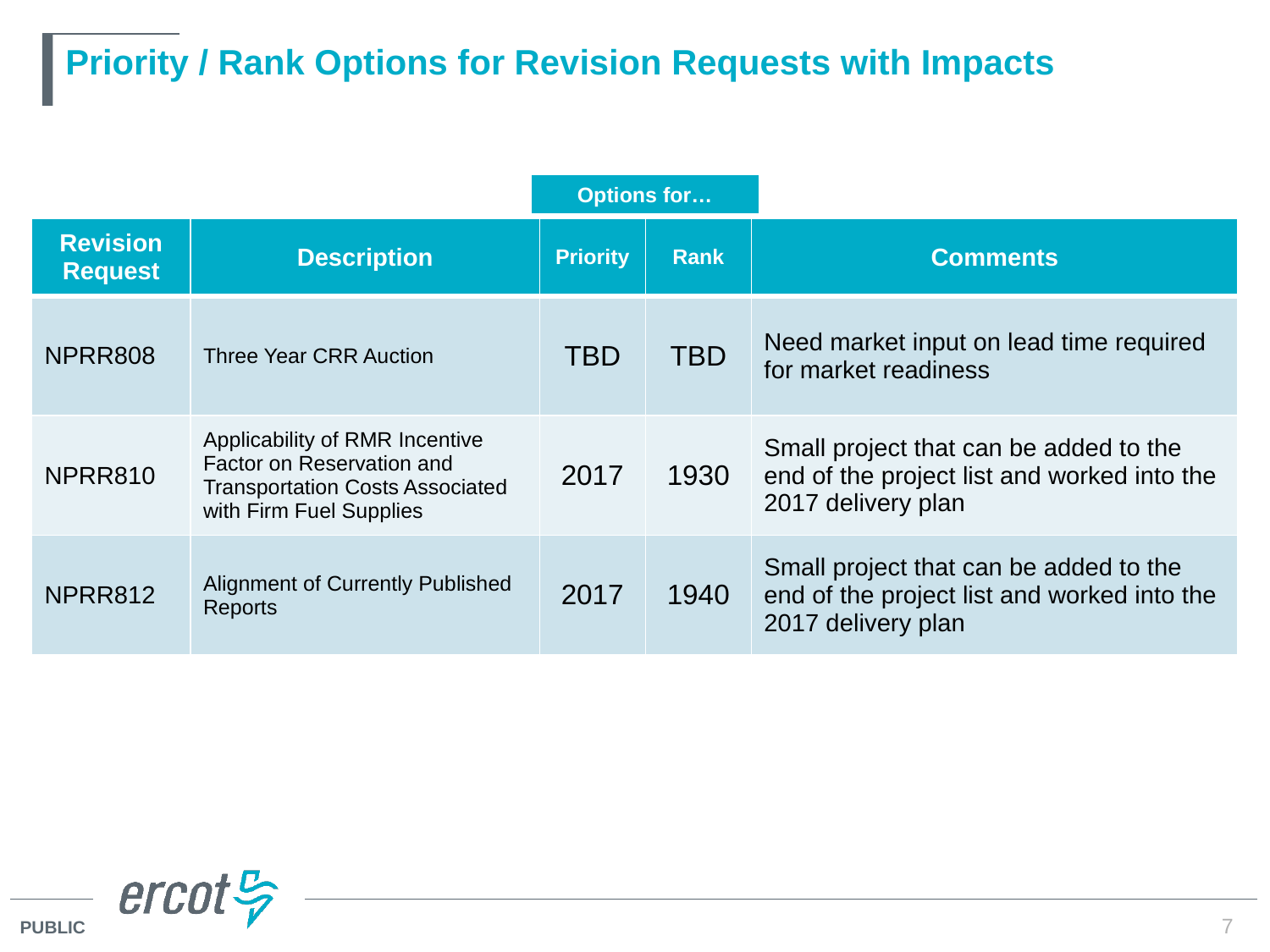

# Priority / Rank Options for Revision Requests with Impacts
| Options for… |
| --- |
| Revision Request | Description | Priority | Rank | Comments |
| --- | --- | --- | --- | --- |
| NPRR808 | Three Year CRR Auction | TBD | TBD | Need market input on lead time required for market readiness |
| NPRR810 | Applicability of RMR Incentive Factor on Reservation and Transportation Costs Associated with Firm Fuel Supplies | 2017 | 1930 | Small project that can be added to the end of the project list and worked into the 2017 delivery plan |
| NPRR812 | Alignment of Currently Published Reports | 2017 | 1940 | Small project that can be added to the end of the project list and worked into the 2017 delivery plan |
7